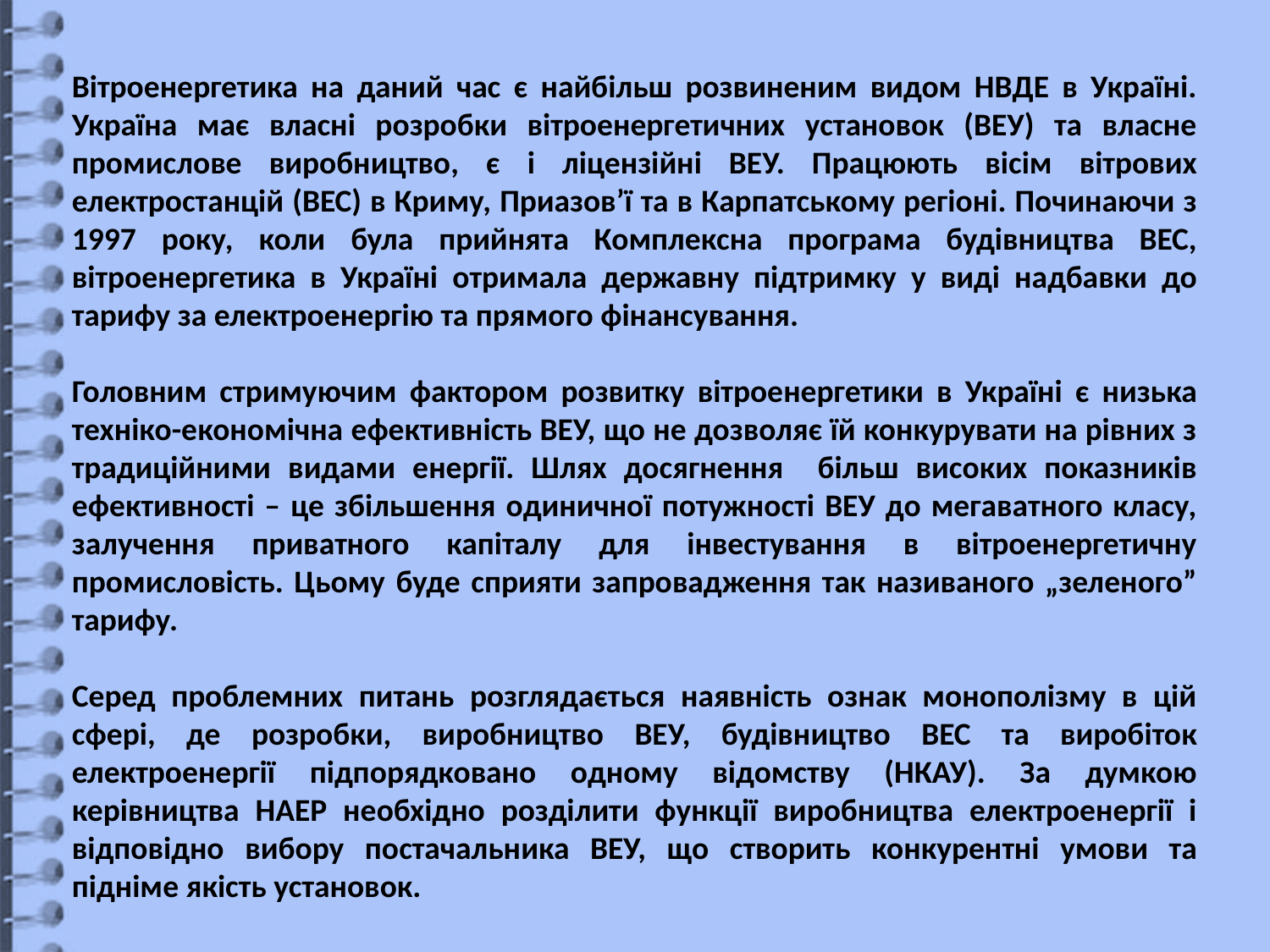

Вітроенергетика на даний час є найбільш розвиненим видом НВДЕ в Україні. Україна має власні розробки вітроенергетичних установок (ВЕУ) та власне промислове виробництво, є і ліцензійні ВЕУ. Працюють вісім вітрових електростанцій (ВЕС) в Криму, Приазов’ї та в Карпатському регіоні. Починаючи з 1997 року, коли була прийнята Комплексна програма будівництва ВЕС, вітроенергетика в Україні отримала державну підтримку у виді надбавки до тарифу за електроенергію та прямого фінансування.

Головним стримуючим фактором розвитку вітроенергетики в Україні є низька техніко-економічна ефективність ВЕУ, що не дозволяє їй конкурувати на рівних з традиційними видами енергії. Шлях досягнення  більш високих показників ефективності – це збільшення одиничної потужності ВЕУ до мегаватного класу, залучення приватного капіталу для інвестування в вітроенергетичну промисловість. Цьому буде сприяти запровадження так називаного „зеленого” тарифу.

Серед проблемних питань розглядається наявність ознак монополізму в цій сфері, де розробки, виробництво ВЕУ, будівництво ВЕС та виробіток електроенергії підпорядковано одному відомству (НКАУ). За думкою керівництва НАЕР необхідно розділити функції виробництва електроенергії і відповідно вибору постачальника ВЕУ, що створить конкурентні умови та підніме якість установок.